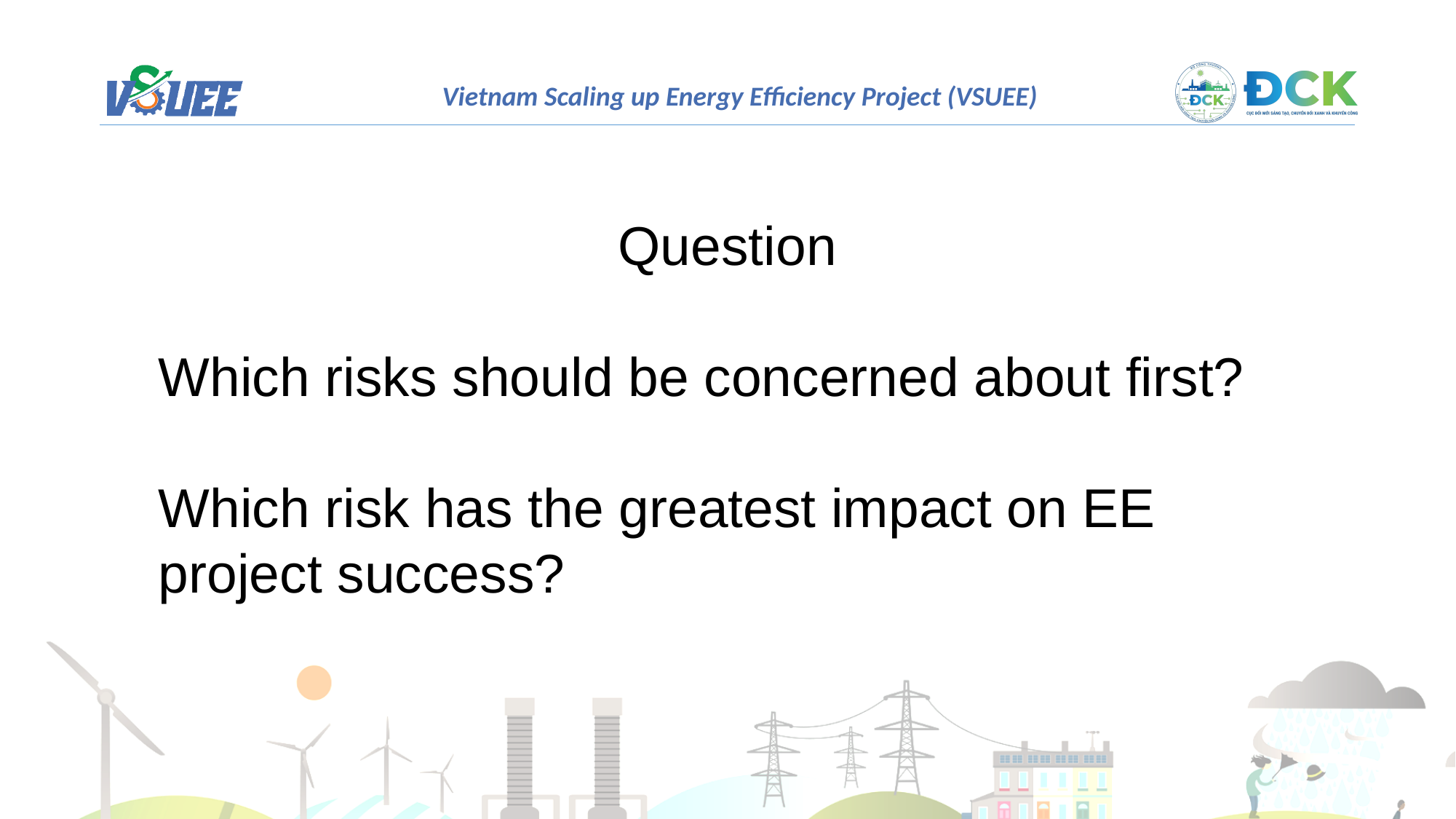

Question

Which risks should be concerned about first?

Which risk has the greatest impact on EE project success?